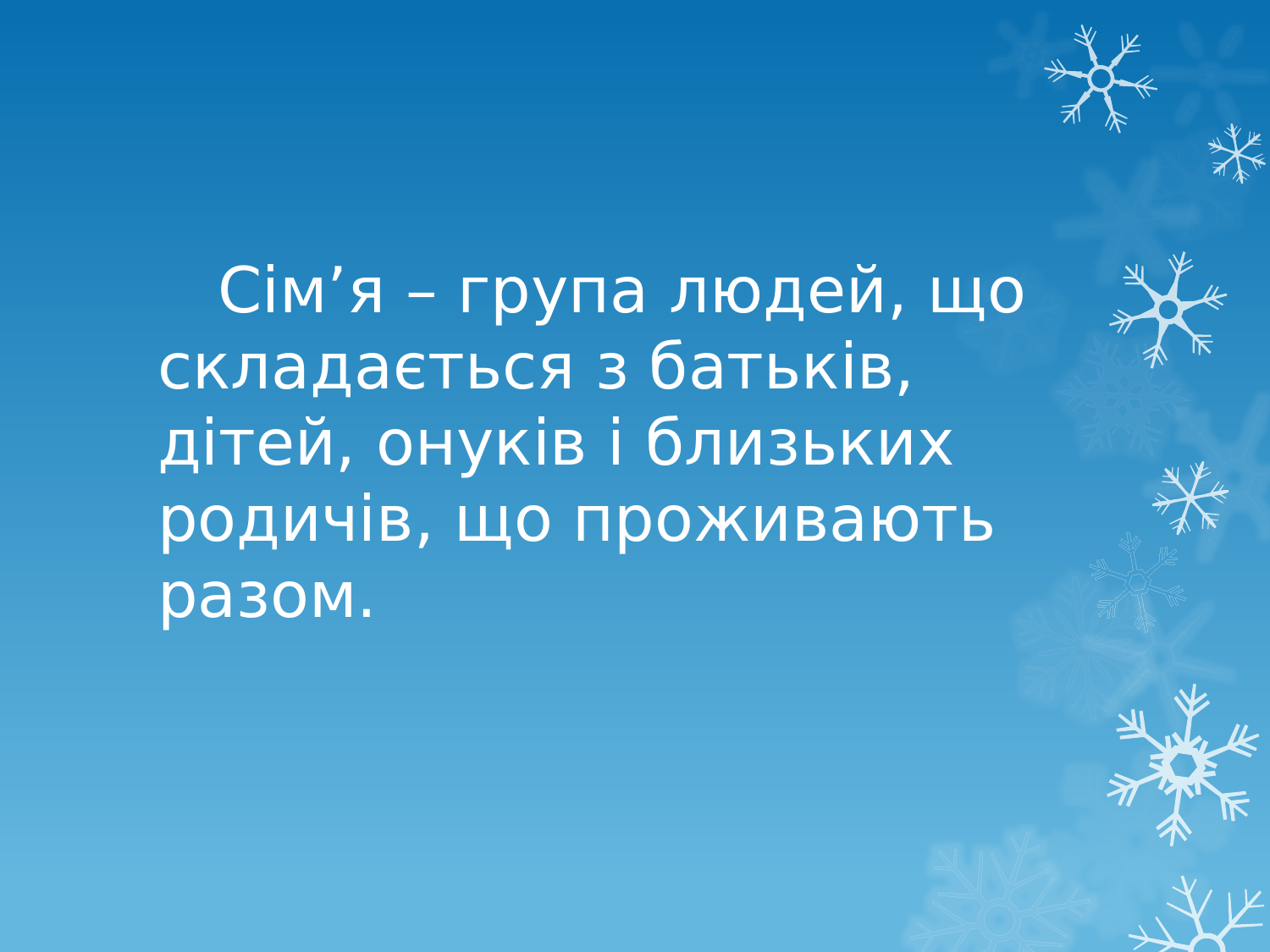

Сім’я – група людей, що складається з батьків, дітей, онуків і близьких родичів, що проживають разом.